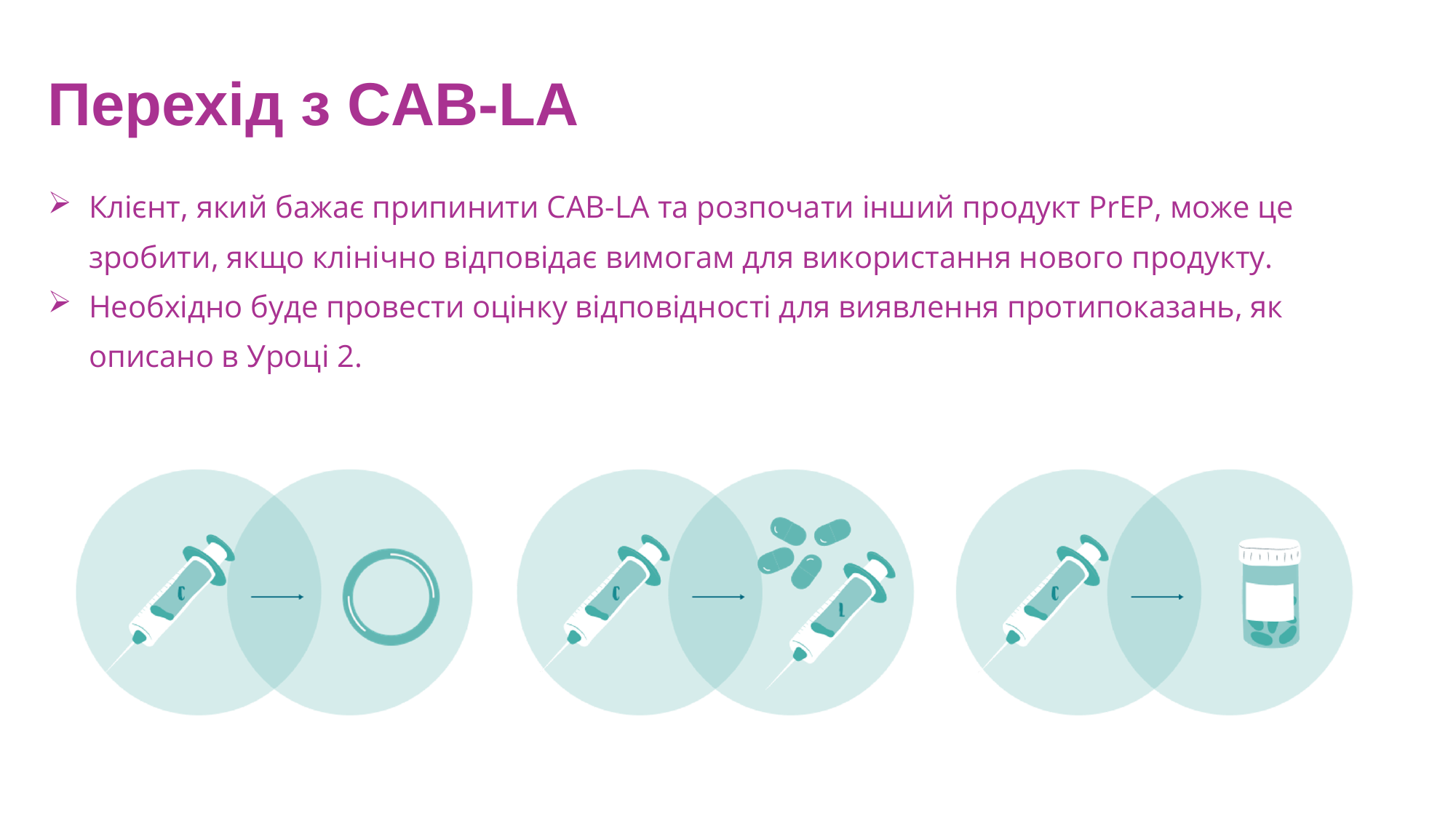

Перехід з CAB-LA
Клієнт, який бажає припинити CAB-LA та розпочати інший продукт PrEP, може це зробити, якщо клінічно відповідає вимогам для використання нового продукту.
Необхідно буде провести оцінку відповідності для виявлення протипоказань, як описано в Уроці 2.